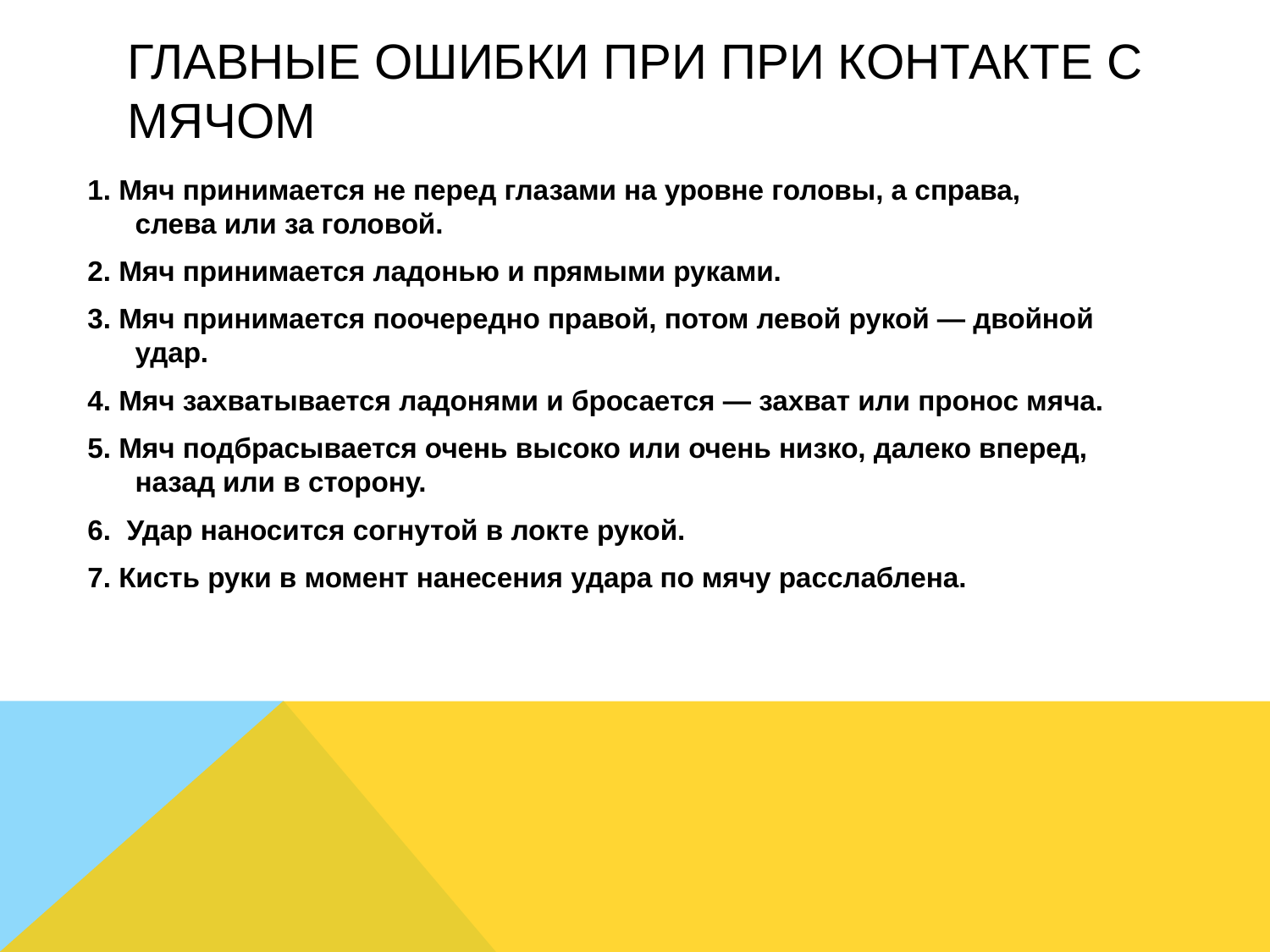

# Главные ошибки при при контакте с мячом
1. Мяч принимается не перед глазами на уровне головы, а справа, слева или за головой.
2. Мяч принимается ладонью и прямыми руками.
3. Мяч принимается поочередно правой, потом левой рукой — двойной удар.
4. Мяч захватывается ладонями и бросается — захват или пронос мяча.
5. Мяч подбрасывается очень высоко или очень низко, далеко вперед, назад или в сторону.
6.  Удар наносится согнутой в локте рукой.
7. Кисть руки в момент нанесения удара по мячу расслаблена.